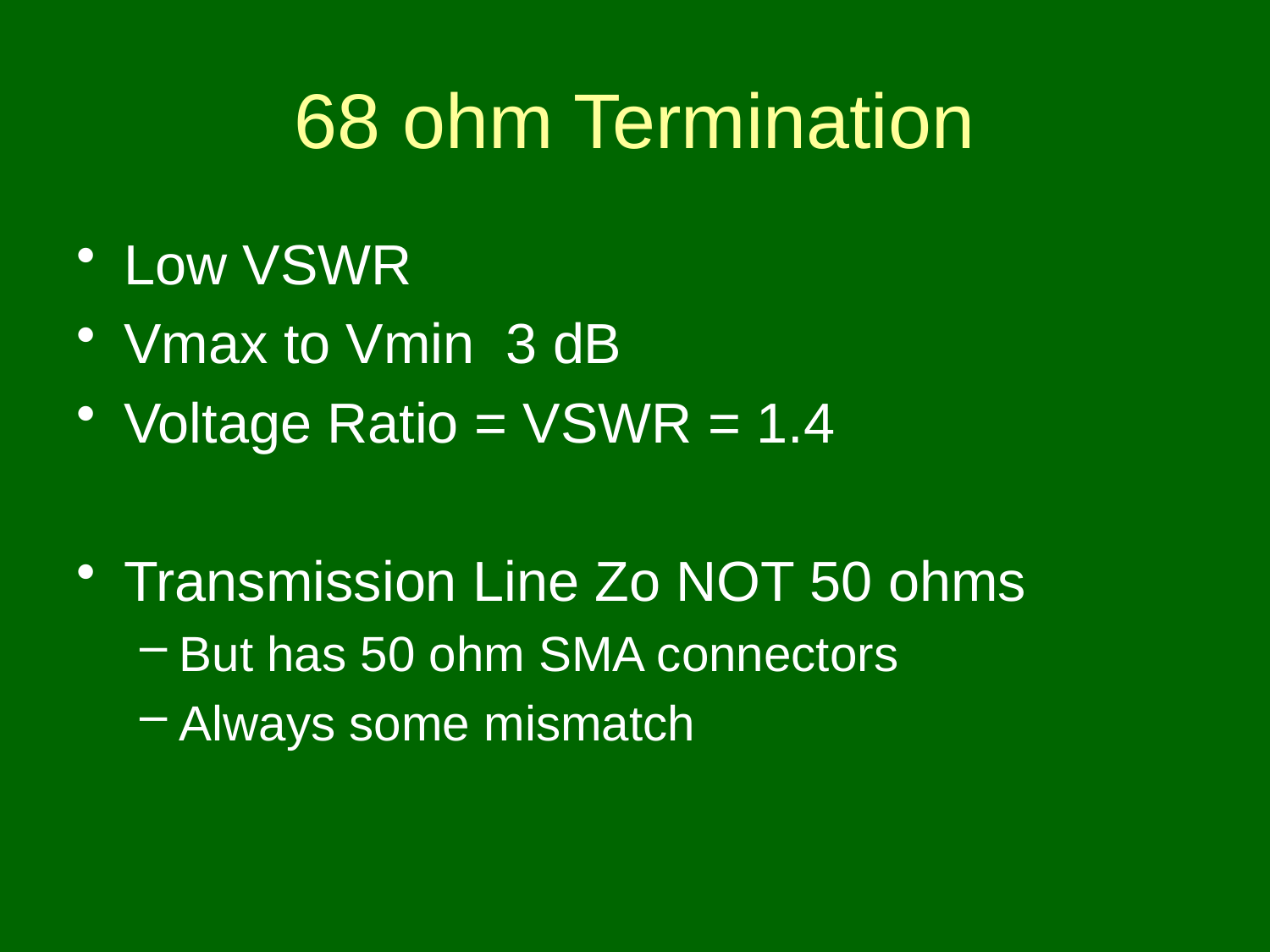

# 68 ohm Termination
Low VSWR
Vmax to Vmin  3 dB
Voltage Ratio = VSWR = 1.4

Transmission Line Zo NOT 50 ohms
But has 50 ohm SMA connectors
Always some mismatch